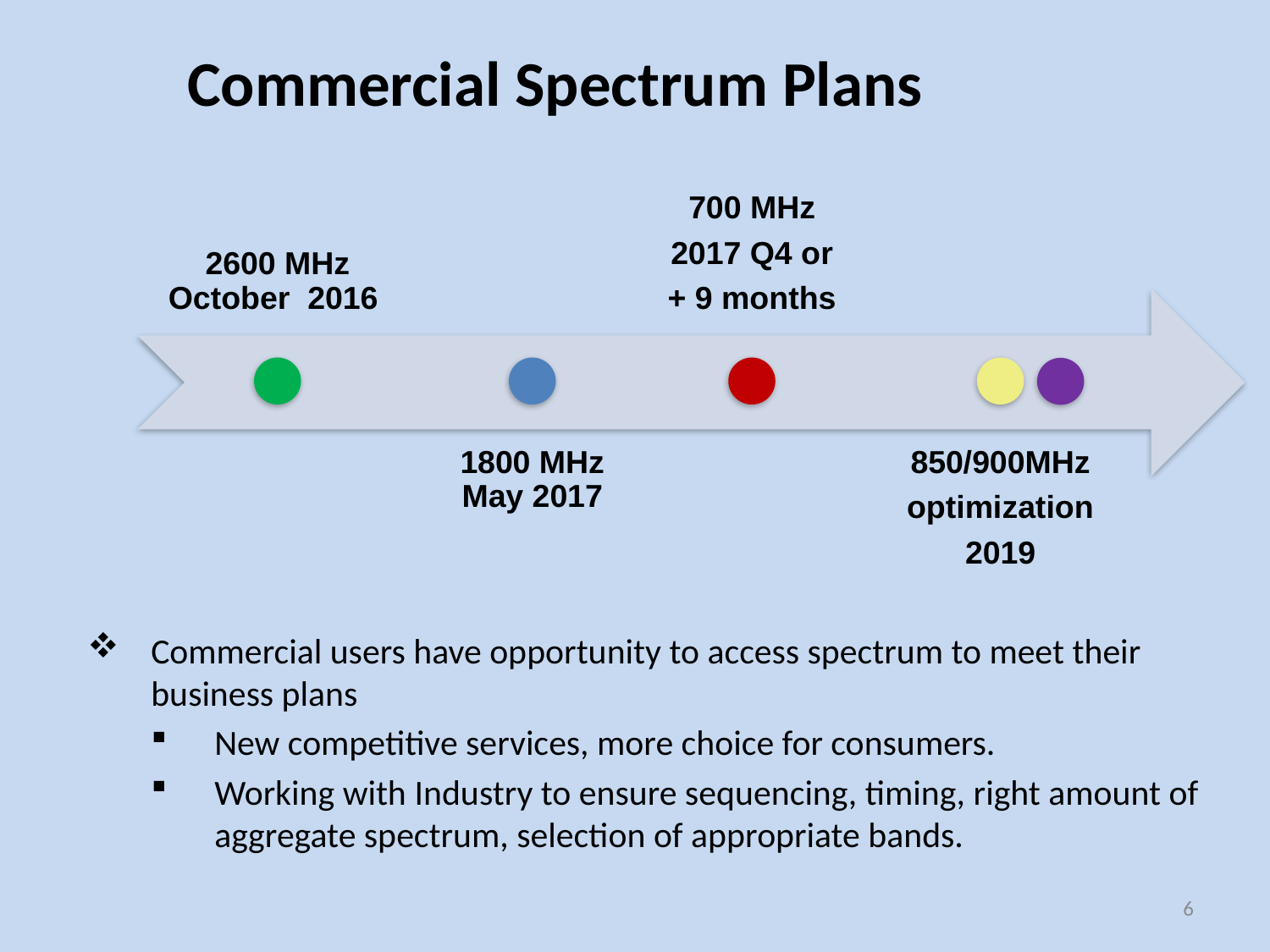

Commercial Spectrum Plans
2600 MHz October  2016
1800 MHz May 2017
700 MHz
2017 Q4 or
+ 9 months
850/900MHz
optimization
2019

Commercial users have opportunity to access spectrum to meet their business plans
New competitive services, more choice for consumers.
Working with Industry to ensure sequencing, timing, right amount of aggregate spectrum, selection of appropriate bands.
6